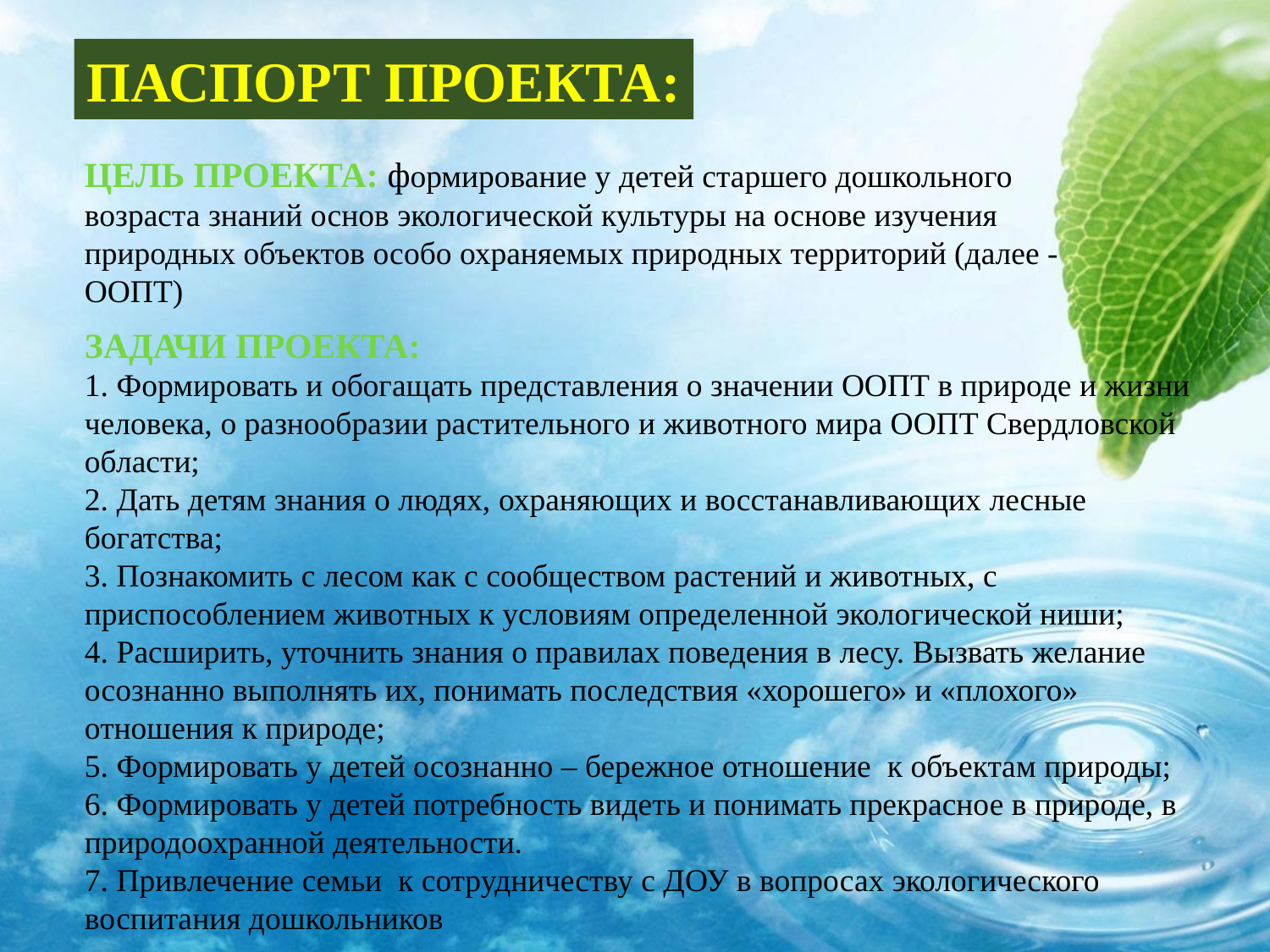

ПАСПОРТ ПРОЕКТА:
ЦЕЛЬ ПРОЕКТА: формирование у детей старшего дошкольного возраста знаний основ экологической культуры на основе изучения природных объектов особо охраняемых природных территорий (далее - ООПТ)
ЗАДАЧИ ПРОЕКТА:
1. Формировать и обогащать представления о значении ООПТ в природе и жизни человека, о разнообразии растительного и животного мира ООПТ Свердловской области;
2. Дать детям знания о людях, охраняющих и восстанавливающих лесные богатства;
3. Познакомить с лесом как с сообществом растений и животных, с приспособлением животных к условиям определенной экологической ниши;
4. Расширить, уточнить знания о правилах поведения в лесу. Вызвать желание осознанно выполнять их, понимать последствия «хорошего» и «плохого» отношения к природе;
5. Формировать у детей осознанно – бережное отношение  к объектам природы;
6. Формировать у детей потребность видеть и понимать прекрасное в природе, в природоохранной деятельности.
7. Привлечение семьи  к сотрудничеству с ДОУ в вопросах экологического воспитания дошкольников